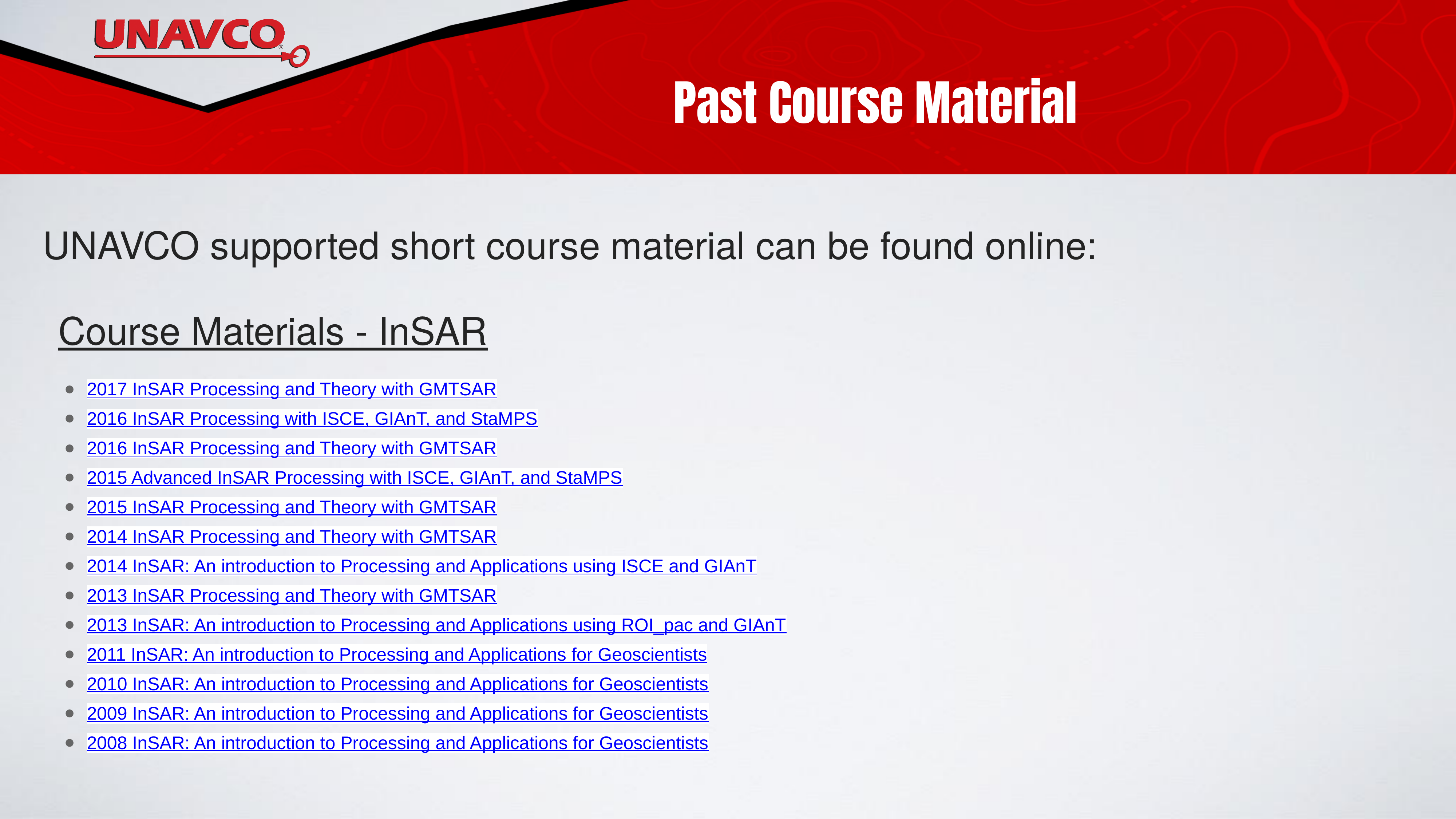

# Past Course Material
UNAVCO supported short course material can be found online:
Course Materials - InSAR
2017 InSAR Processing and Theory with GMTSAR
2016 InSAR Processing with ISCE, GIAnT, and StaMPS
2016 InSAR Processing and Theory with GMTSAR
2015 Advanced InSAR Processing with ISCE, GIAnT, and StaMPS
2015 InSAR Processing and Theory with GMTSAR
2014 InSAR Processing and Theory with GMTSAR
2014 InSAR: An introduction to Processing and Applications using ISCE and GIAnT
2013 InSAR Processing and Theory with GMTSAR
2013 InSAR: An introduction to Processing and Applications using ROI_pac and GIAnT
2011 InSAR: An introduction to Processing and Applications for Geoscientists
2010 InSAR: An introduction to Processing and Applications for Geoscientists
2009 InSAR: An introduction to Processing and Applications for Geoscientists
2008 InSAR: An introduction to Processing and Applications for Geoscientists